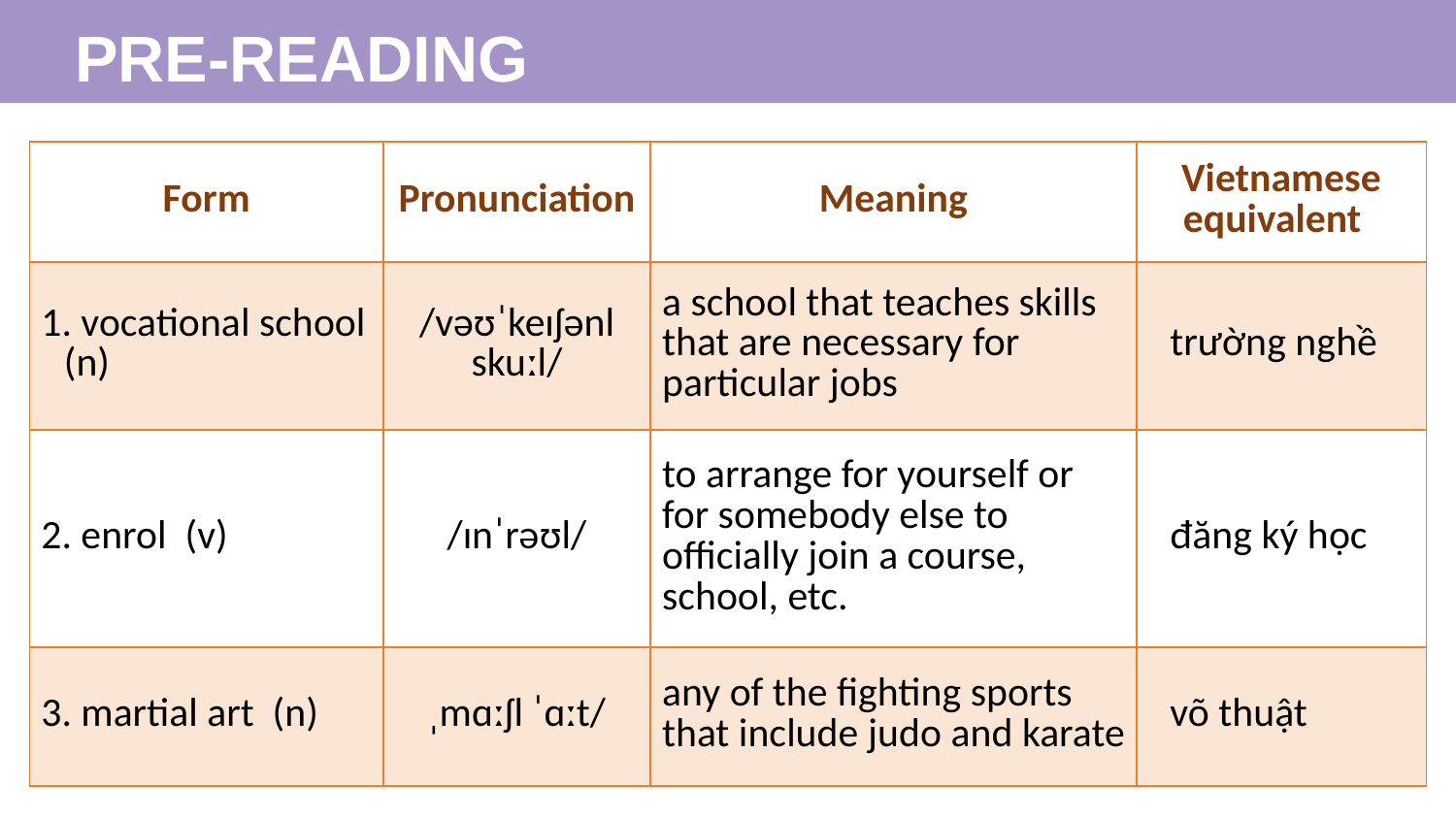

PRE-READING
| Form | Pronunciation | Meaning | Vietnamese equivalent |
| --- | --- | --- | --- |
| 1. vocational school (n) | /vəʊˈkeɪʃənl skuːl/ | a school that teaches skills that are necessary for particular jobs | trường nghề |
| 2. enrol (v) | /ɪnˈrəʊl/ | to arrange for yourself or for somebody else to officially join a course, school, etc. | đăng ký học |
| 3. martial art (n) | ˌmɑːʃl ˈɑːt/ | any of the fighting sports that include judo and karate | võ thuật |